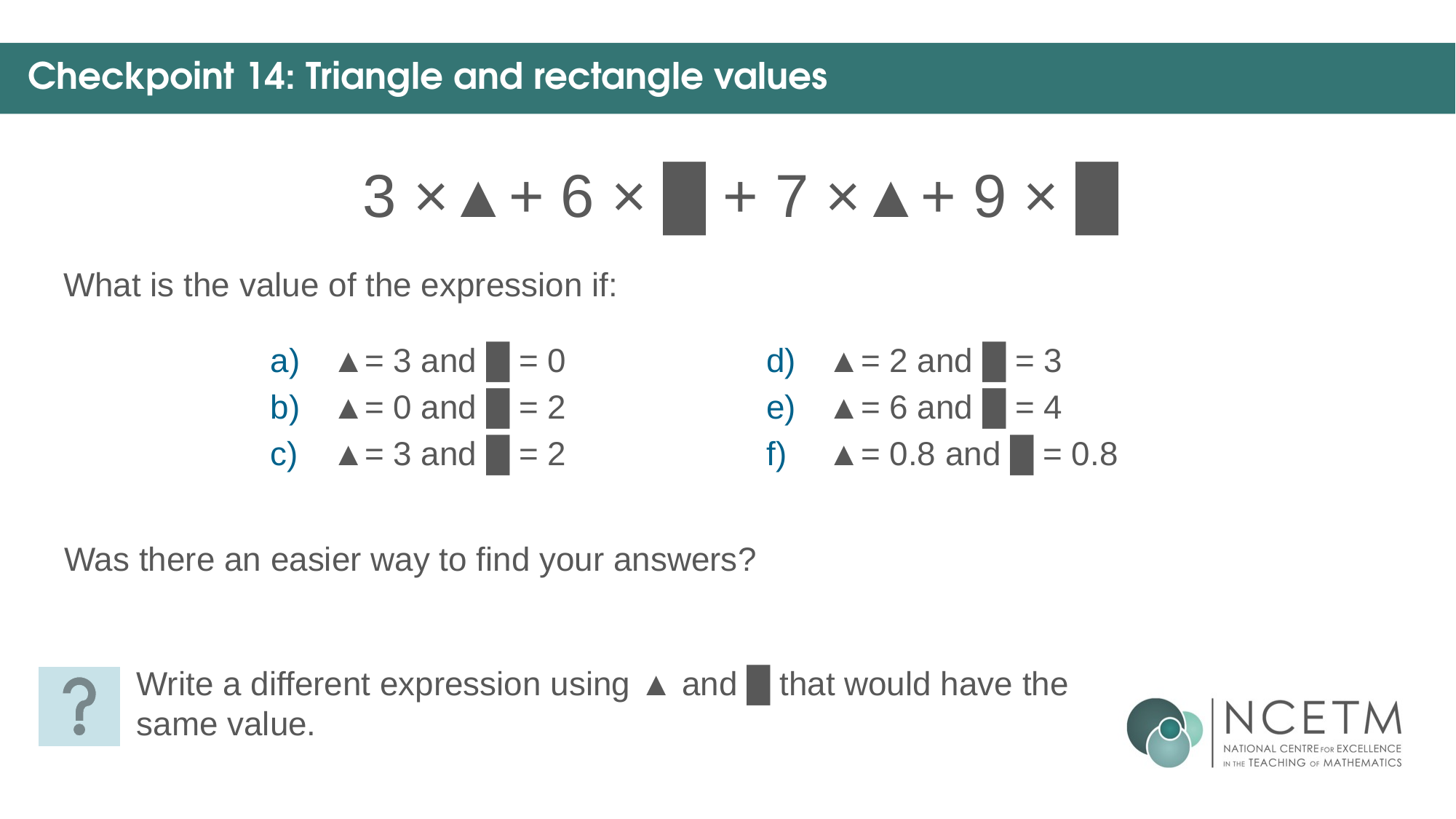

Checkpoint 14: Triangle and rectangle values
3 ×▲+ 6 × █ + 7 ×▲+ 9 × █
What is the value of the expression if:
▲= 3 and █ = 0
▲= 0 and █ = 2
▲= 3 and █ = 2
▲= 2 and █ = 3
▲= 6 and █ = 4
▲= 0.8 and █ = 0.8
Was there an easier way to find your answers?
Write a different expression using ▲ and █ that would have the same value.